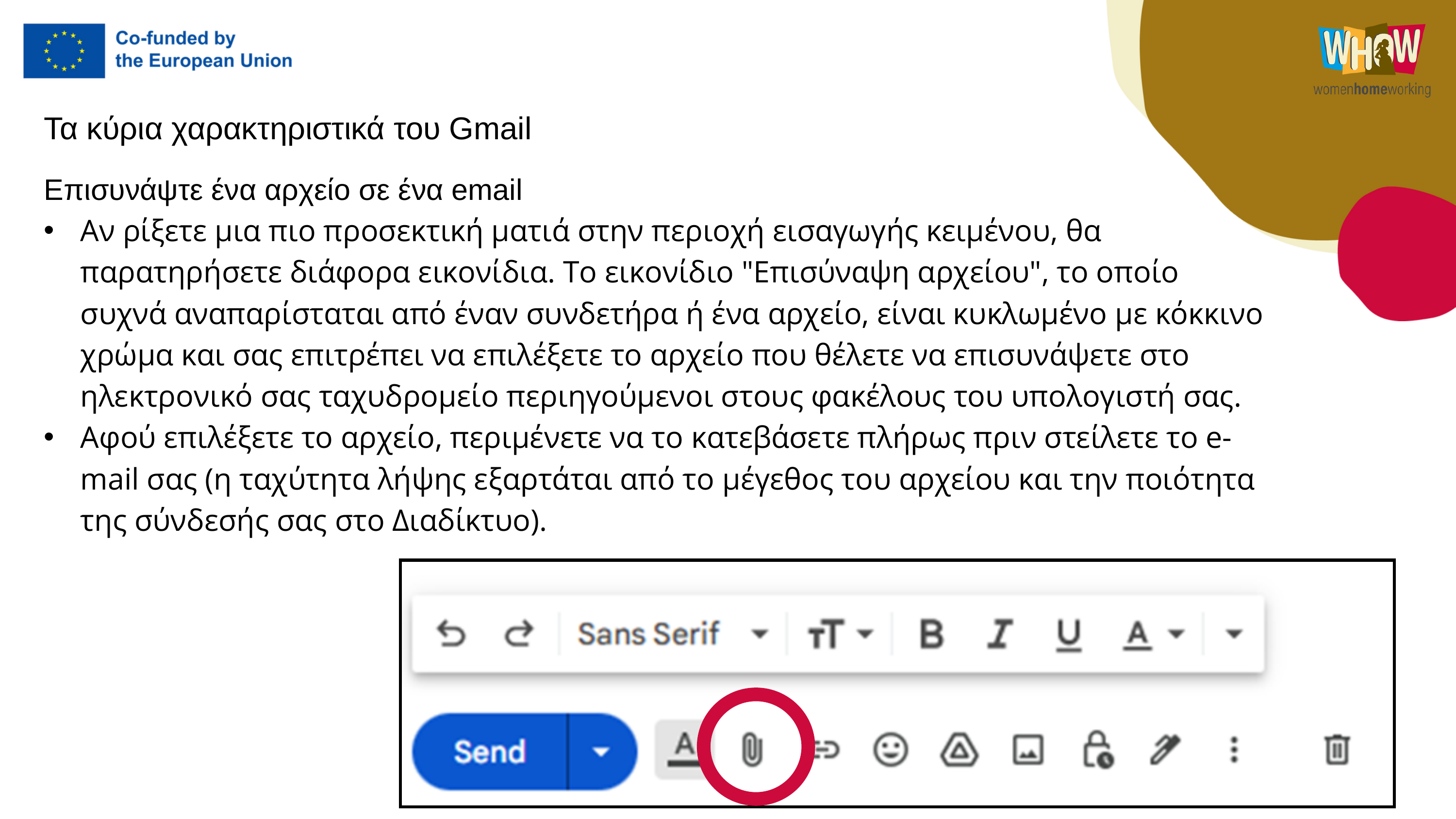

Τα κύρια χαρακτηριστικά του Gmail
Επισυνάψτε ένα αρχείο σε ένα email
Αν ρίξετε μια πιο προσεκτική ματιά στην περιοχή εισαγωγής κειμένου, θα παρατηρήσετε διάφορα εικονίδια. Το εικονίδιο "Επισύναψη αρχείου", το οποίο συχνά αναπαρίσταται από έναν συνδετήρα ή ένα αρχείο, είναι κυκλωμένο με κόκκινο χρώμα και σας επιτρέπει να επιλέξετε το αρχείο που θέλετε να επισυνάψετε στο ηλεκτρονικό σας ταχυδρομείο περιηγούμενοι στους φακέλους του υπολογιστή σας.
Αφού επιλέξετε το αρχείο, περιμένετε να το κατεβάσετε πλήρως πριν στείλετε το e-mail σας (η ταχύτητα λήψης εξαρτάται από το μέγεθος του αρχείου και την ποιότητα της σύνδεσής σας στο Διαδίκτυο).